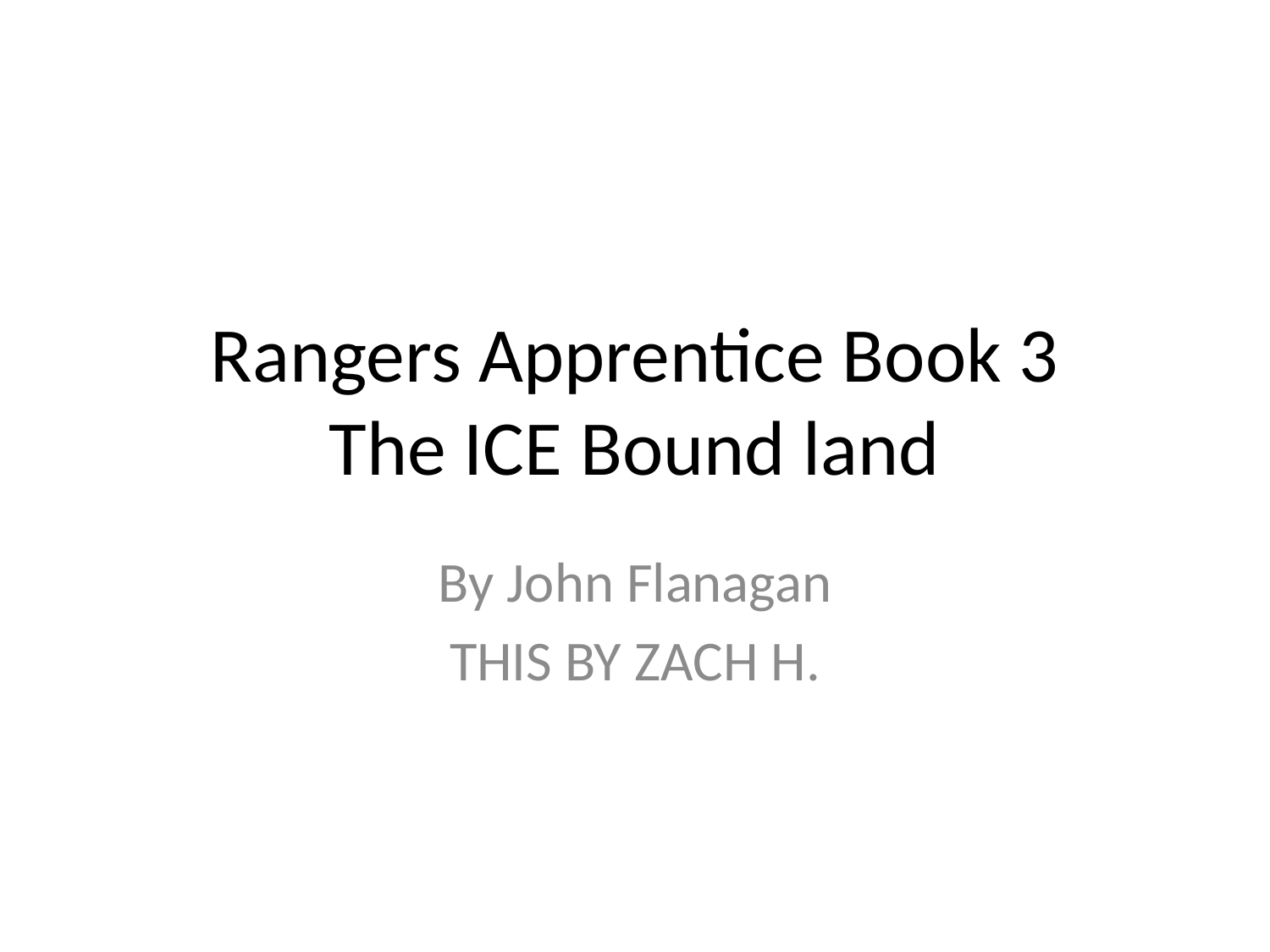

# Rangers Apprentice Book 3 The ICE Bound land
By John Flanagan
THIS BY ZACH H.